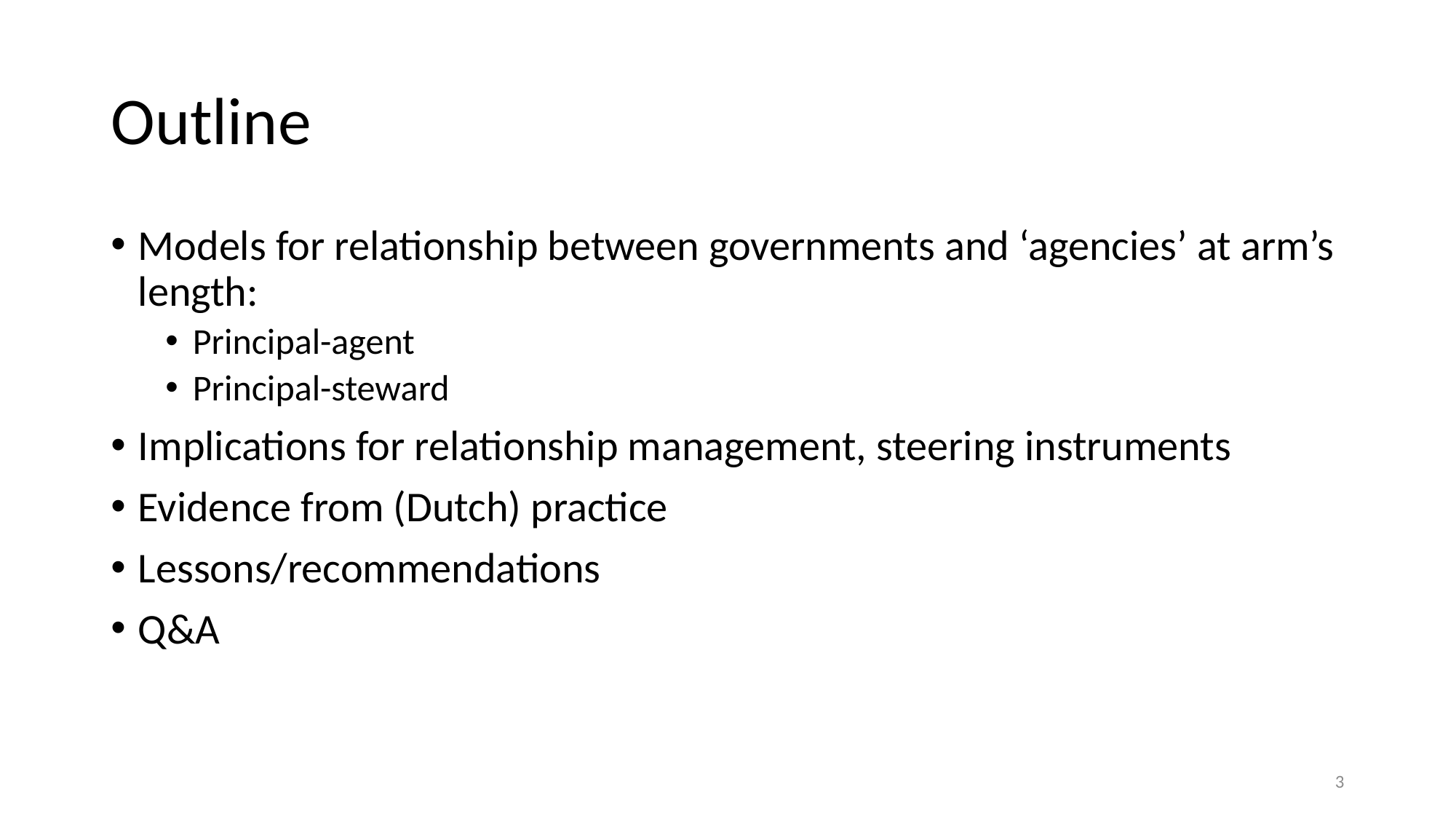

# Outline
Models for relationship between governments and ‘agencies’ at arm’s length:
Principal-agent
Principal-steward
Implications for relationship management, steering instruments
Evidence from (Dutch) practice
Lessons/recommendations
Q&A
3